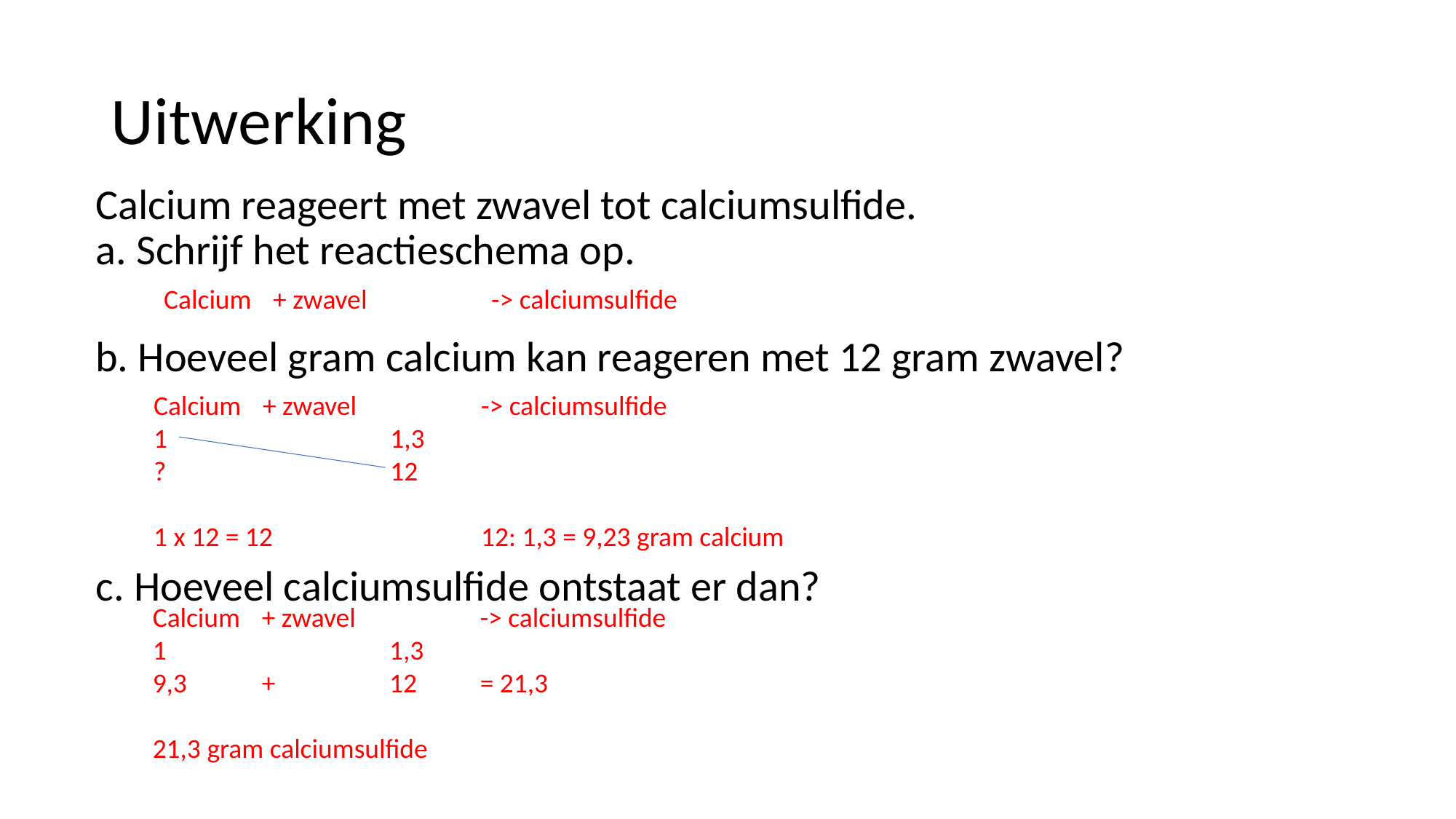

# Uitwerking
Calcium reageert met zwavel tot calciumsulfide.
a. Schrijf het reactieschema op.
b. Hoeveel gram calcium kan reageren met 12 gram zwavel?

c. Hoeveel calciumsulfide ontstaat er dan?
Calcium 	+ zwavel 		-> calciumsulfide
Calcium 	+ zwavel 		-> calciumsulfide
1		   1,3
?		   12

1 x 12 = 12		12: 1,3 = 9,23 gram calcium
Calcium 	+ zwavel 		-> calciumsulfide
1		   1,3
9,3	+	   12	= 21,3

21,3 gram calciumsulfide